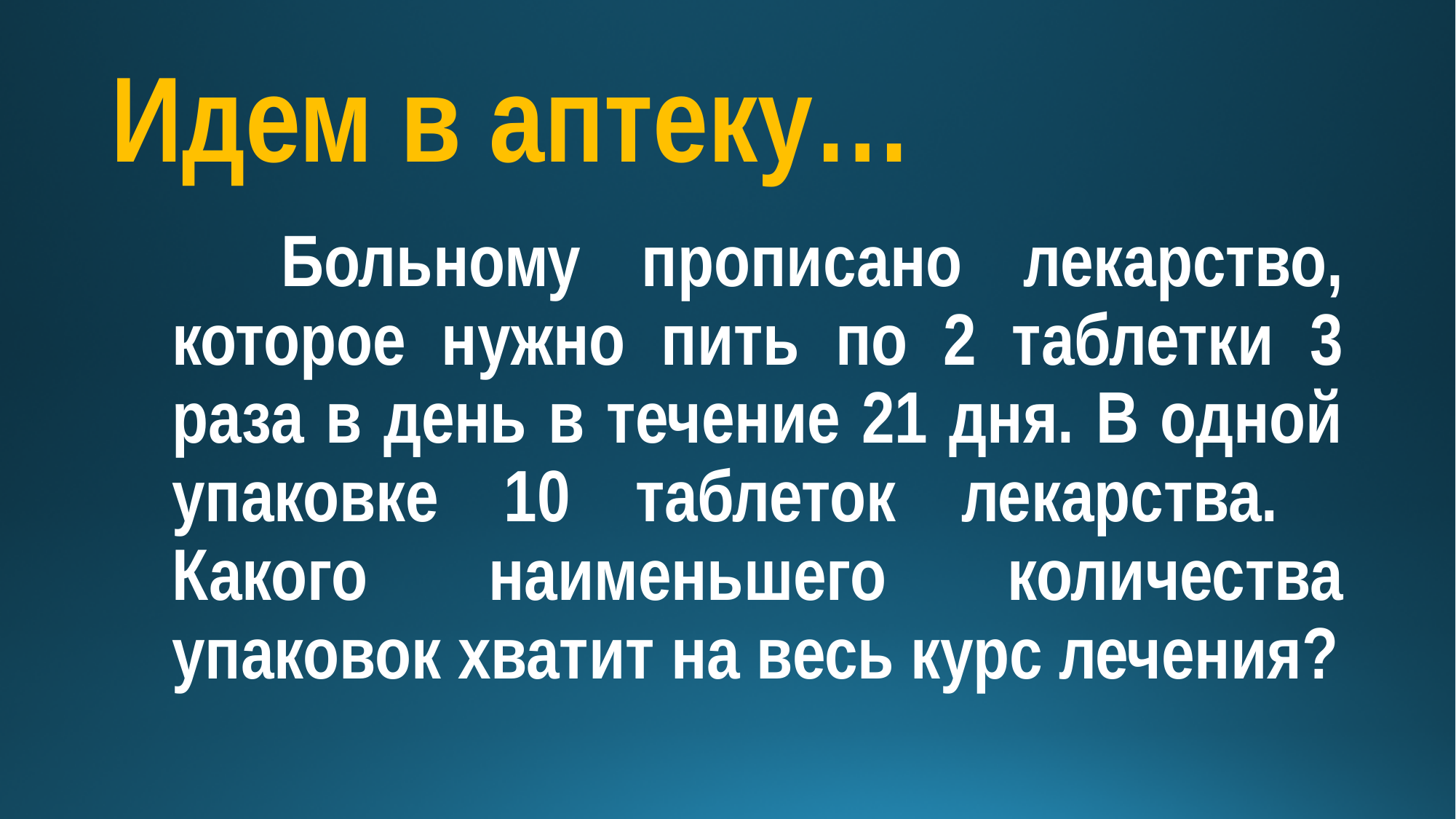

# Идем в аптеку…
		Больному прописано лекарство, которое нужно пить по 2 таблетки 3 раза в день в течение 21 дня. В одной упаковке 10 таблеток лекарства.  Какого наименьшего количества упаковок хватит на весь курс лечения?